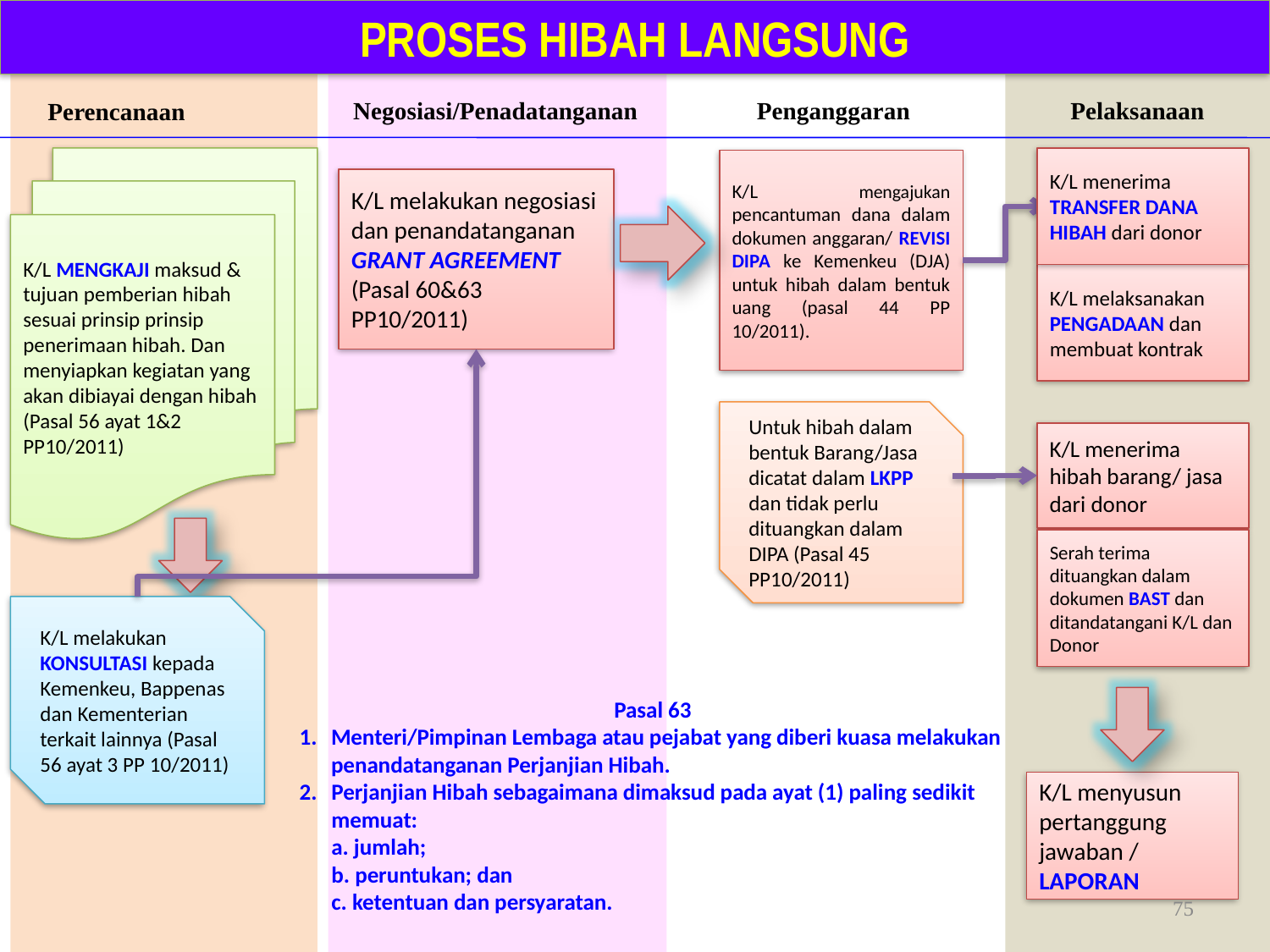

PROSES HIBAH LANGSUNG

Perencanaan
Negosiasi/Penadatanganan
Penganggaran
Pelaksanaan

K/L MENGKAJI maksud & tujuan pemberian hibah sesuai prinsip prinsip penerimaan hibah. Dan menyiapkan kegiatan yang akan dibiayai dengan hibah (Pasal 56 ayat 1&2 PP10/2011)

K/L menerima TRANSFER DANA HIBAH dari donor

K/L  mengajukan pencantuman dana dalam dokumen anggaran/ REVISI DIPA ke Kemenkeu (DJA) untuk hibah dalam bentuk uang (pasal 44 PP 10/2011).

K/L melakukan negosiasi dan penandatanganan GRANT AGREEMENT (Pasal 60&63 PP10/2011)

K/L melaksanakan PENGADAAN dan membuat kontrak
Untuk hibah dalam bentuk Barang/Jasa dicatat dalam LKPP dan tidak perlu dituangkan dalam DIPA (Pasal 45 PP10/2011)
K/L menerima hibah barang/ jasa dari donor

Serah terima dituangkan dalam dokumen BAST dan ditandatangani K/L dan Donor

K/L melakukan KONSULTASI kepada Kemenkeu, Bappenas dan Kementerian terkait lainnya (Pasal 56 ayat 3 PP 10/2011)

Pasal 63
Menteri/Pimpinan Lembaga atau pejabat yang diberi kuasa melakukan penandatanganan Perjanjian Hibah.
Perjanjian Hibah sebagaimana dimaksud pada ayat (1) paling sedikit memuat:
	a. jumlah;
	b. peruntukan; dan
	c. ketentuan dan persyaratan.
K/L menyusun pertanggung jawaban / LAPORAN
75